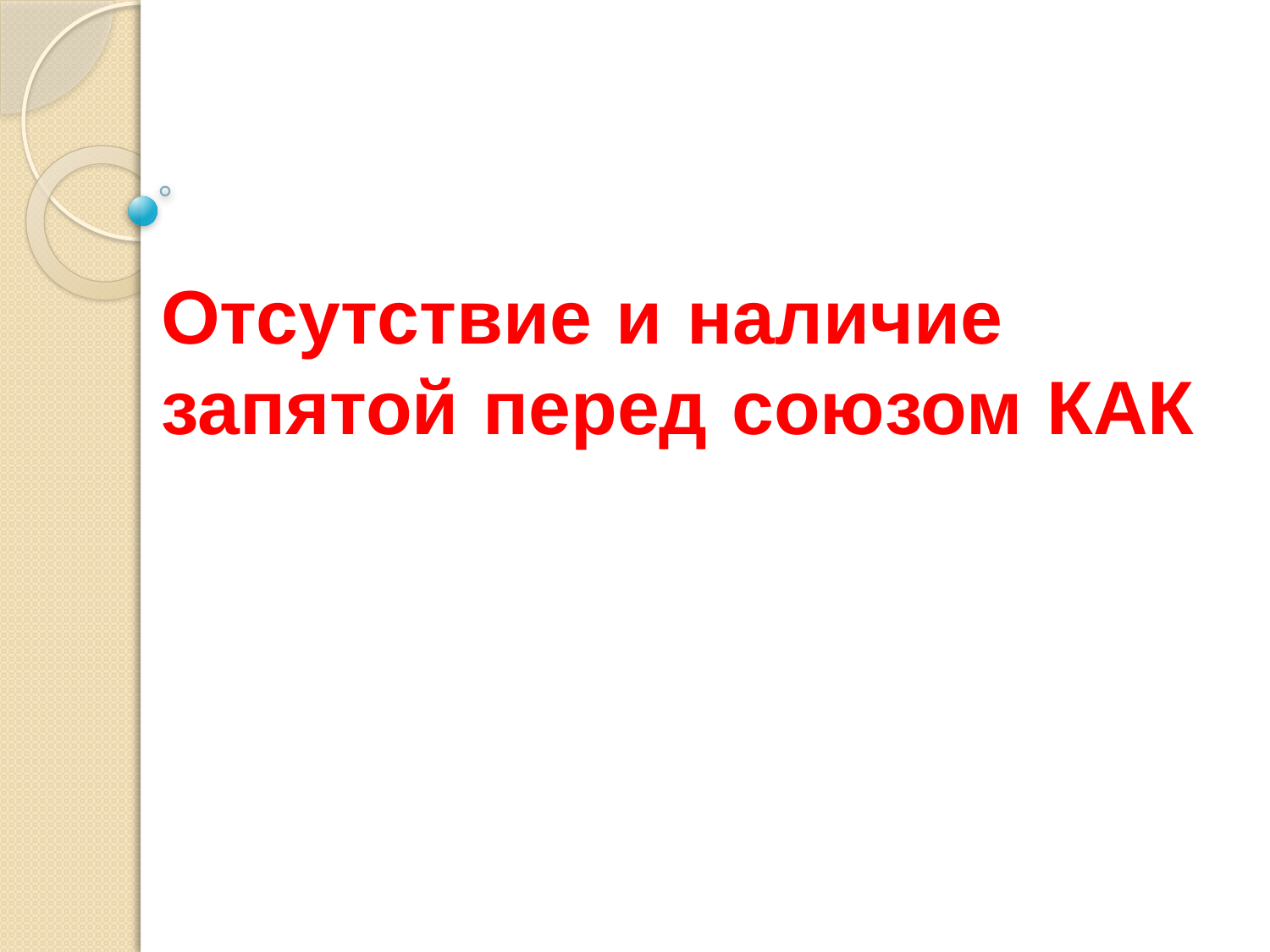

# Отсутствие и наличие запятой перед союзом КАК